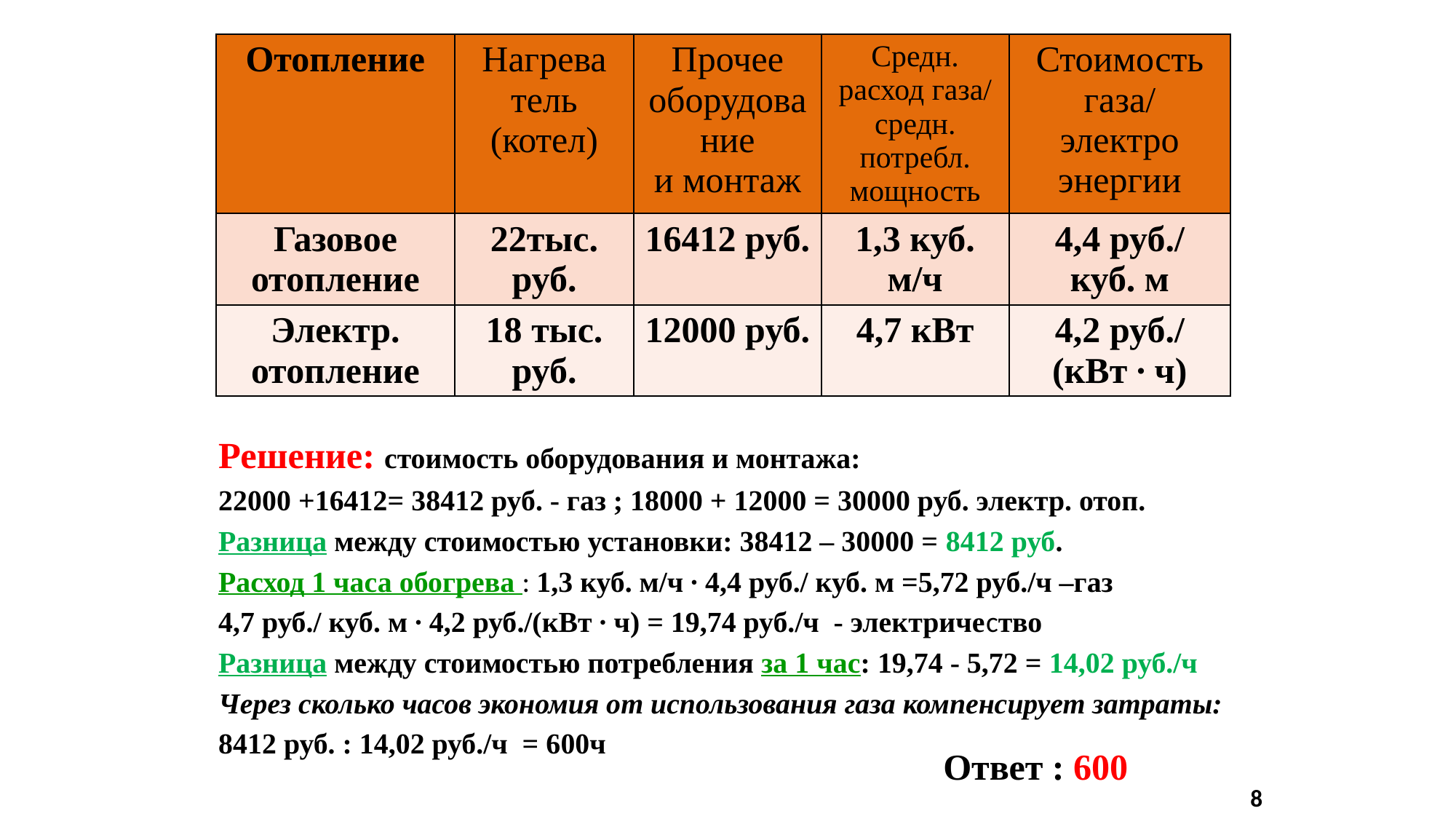

| Отопление | Нагрева тель (котел) | Прочее оборудова ние и монтаж | Средн. расход газа/ средн. потребл. мощность | Стоимость газа/ электро энергии |
| --- | --- | --- | --- | --- |
| Газовое отопление | 22тыс. руб. | 16412 руб. | 1,3 куб. м/ч | 4,4 руб./ куб. м |
| Электр. отопление | 18 тыс. руб. | 12000 руб. | 4,7 кВт | 4,2 руб./ (кВт ∙ ч) |
Решение: стоимость оборудования и монтажа:
22000 +16412= 38412 руб. - газ ; 18000 + 12000 = 30000 руб. электр. отоп.
Разница между стоимостью установки: 38412 – 30000 = 8412 руб.
Расход 1 часа обогрева : 1,3 куб. м/ч ∙ 4,4 руб./ куб. м =5,72 руб./ч –газ
4,7 руб./ куб. м ∙ 4,2 руб./(кВт ∙ ч) = 19,74 руб./ч  - электричество
Разница между стоимостью потребления за 1 час: 19,74 - 5,72 = 14,02 руб./ч
Через сколько часов экономия от использования газа компенсирует затраты:
8412 руб. : 14,02 руб./ч  = 600ч

Ответ : 600
8